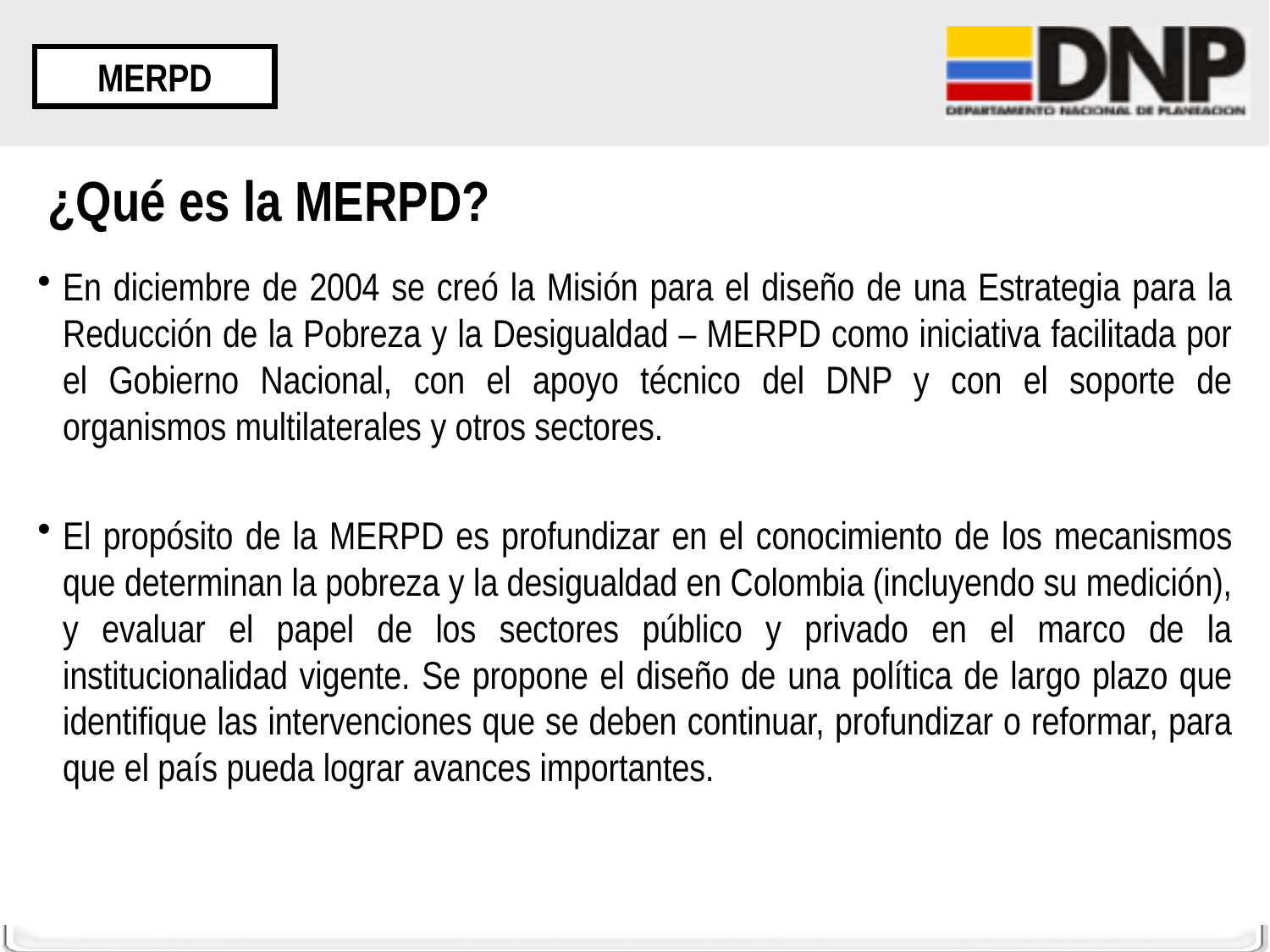

MERPD
# ¿Qué es la MERPD?
En diciembre de 2004 se creó la Misión para el diseño de una Estrategia para la Reducción de la Pobreza y la Desigualdad – MERPD como iniciativa facilitada por el Gobierno Nacional, con el apoyo técnico del DNP y con el soporte de organismos multilaterales y otros sectores.

El propósito de la MERPD es profundizar en el conocimiento de los mecanismos que determinan la pobreza y la desigualdad en Colombia (incluyendo su medición), y evaluar el papel de los sectores público y privado en el marco de la institucionalidad vigente. Se propone el diseño de una política de largo plazo que identifique las intervenciones que se deben continuar, profundizar o reformar, para que el país pueda lograr avances importantes.